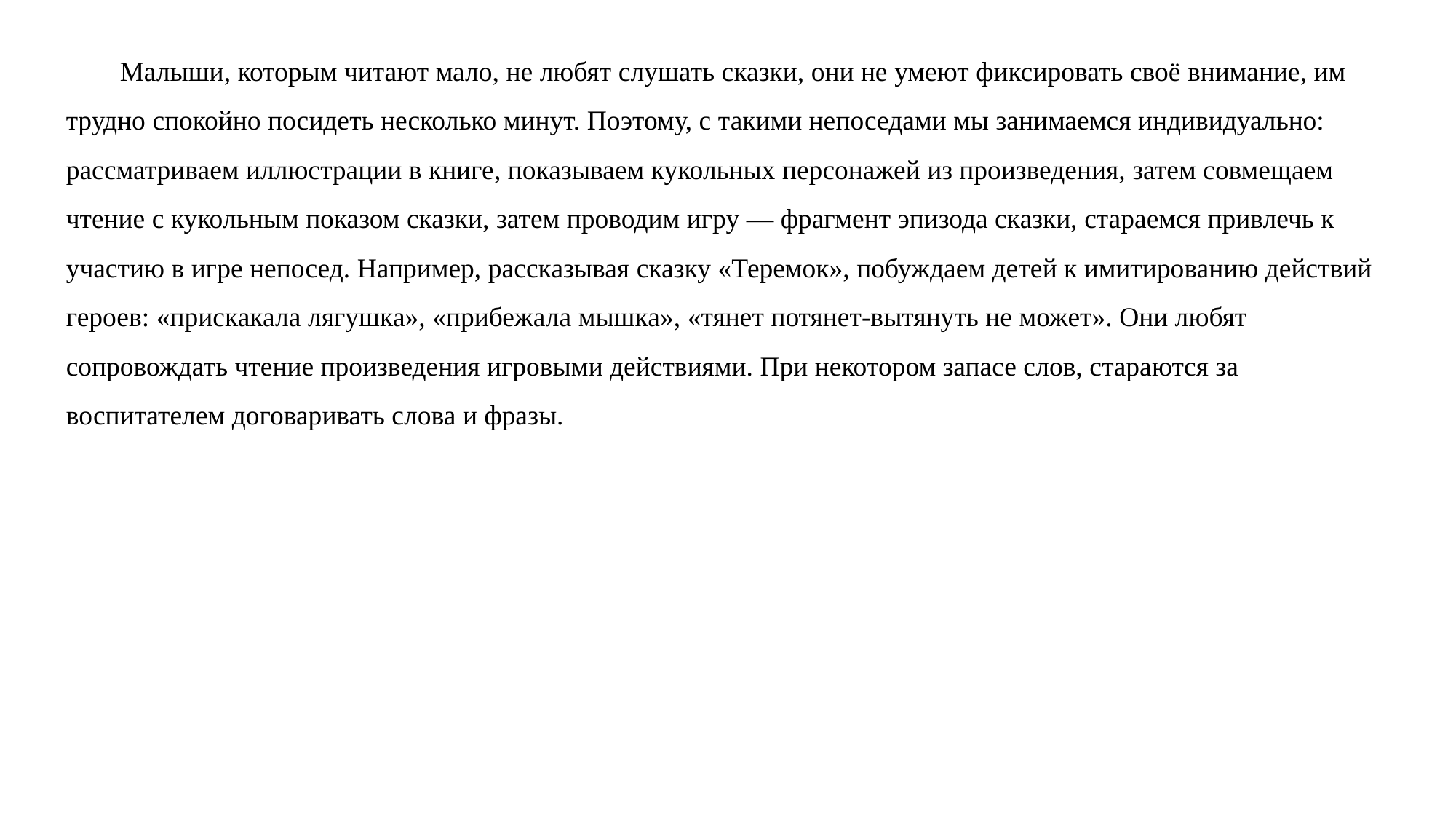

Малыши, которым читают мало, не любят слушать сказки, они не умеют фиксировать своё внимание, им трудно спокойно посидеть несколько минут. Поэтому, с такими непоседами мы занимаемся индивидуально: рассматриваем иллюстрации в книге, показываем кукольных персонажей из произведения, затем совмещаем чтение с кукольным показом сказки, затем проводим игру — фрагмент эпизода сказки, стараемся привлечь к участию в игре непосед. Например, рассказывая сказку «Теремок», побуждаем детей к имитированию действий героев: «прискакала лягушка», «прибежала мышка», «тянет потянет-вытянуть не может». Они любят сопровождать чтение произведения игровыми действиями. При некотором запасе слов, стараются за воспитателем договаривать слова и фразы.